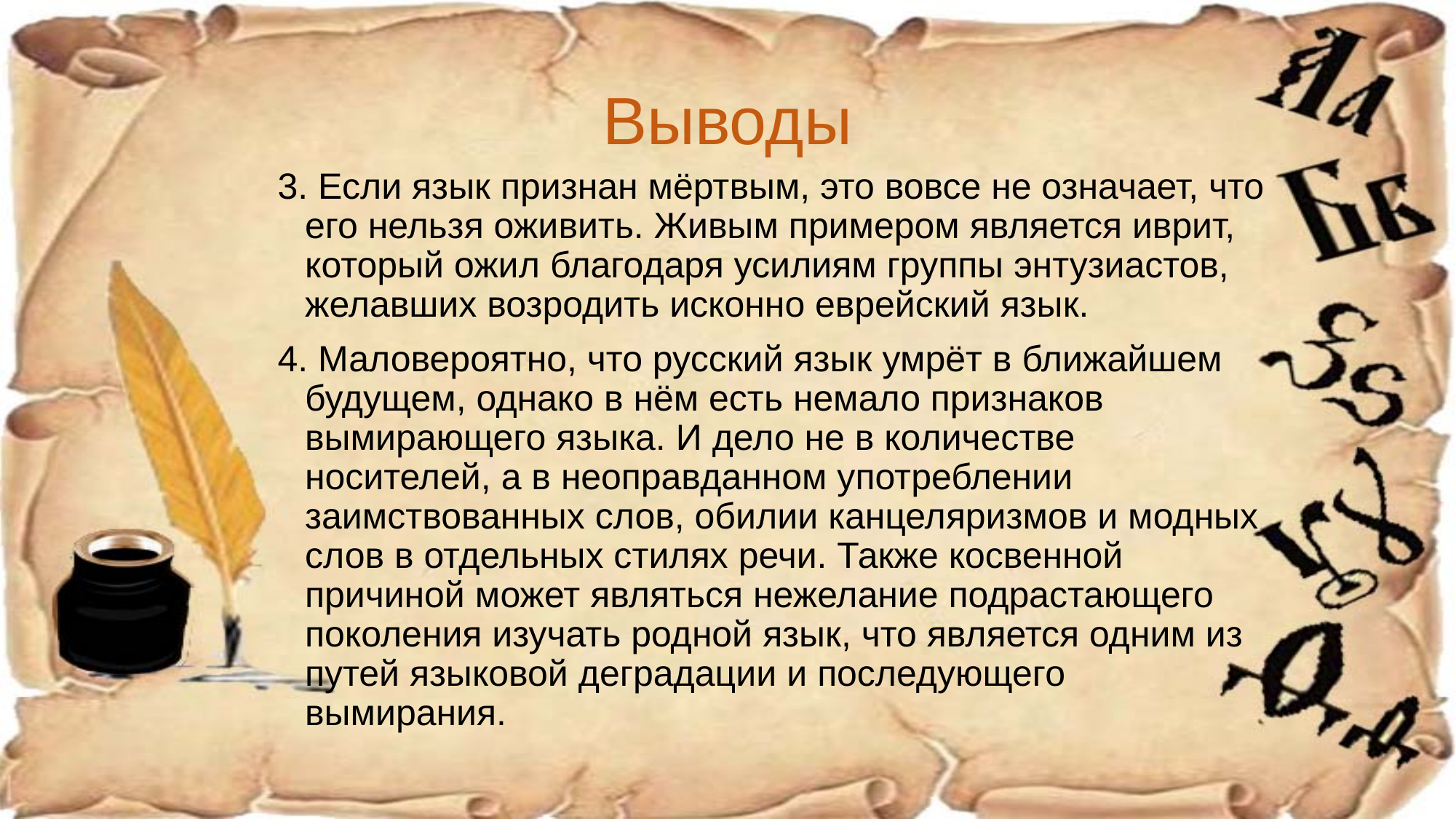

# Выводы
3. Если язык признан мёртвым, это вовсе не означает, что его нельзя оживить. Живым примером является иврит, который ожил благодаря усилиям группы энтузиастов, желавших возродить исконно еврейский язык.
4. Маловероятно, что русский язык умрёт в ближайшем будущем, однако в нём есть немало признаков вымирающего языка. И дело не в количестве носителей, а в неоправданном употреблении заимствованных слов, обилии канцеляризмов и модных слов в отдельных стилях речи. Также косвенной причиной может являться нежелание подрастающего поколения изучать родной язык, что является одним из путей языковой деградации и последующего вымирания.